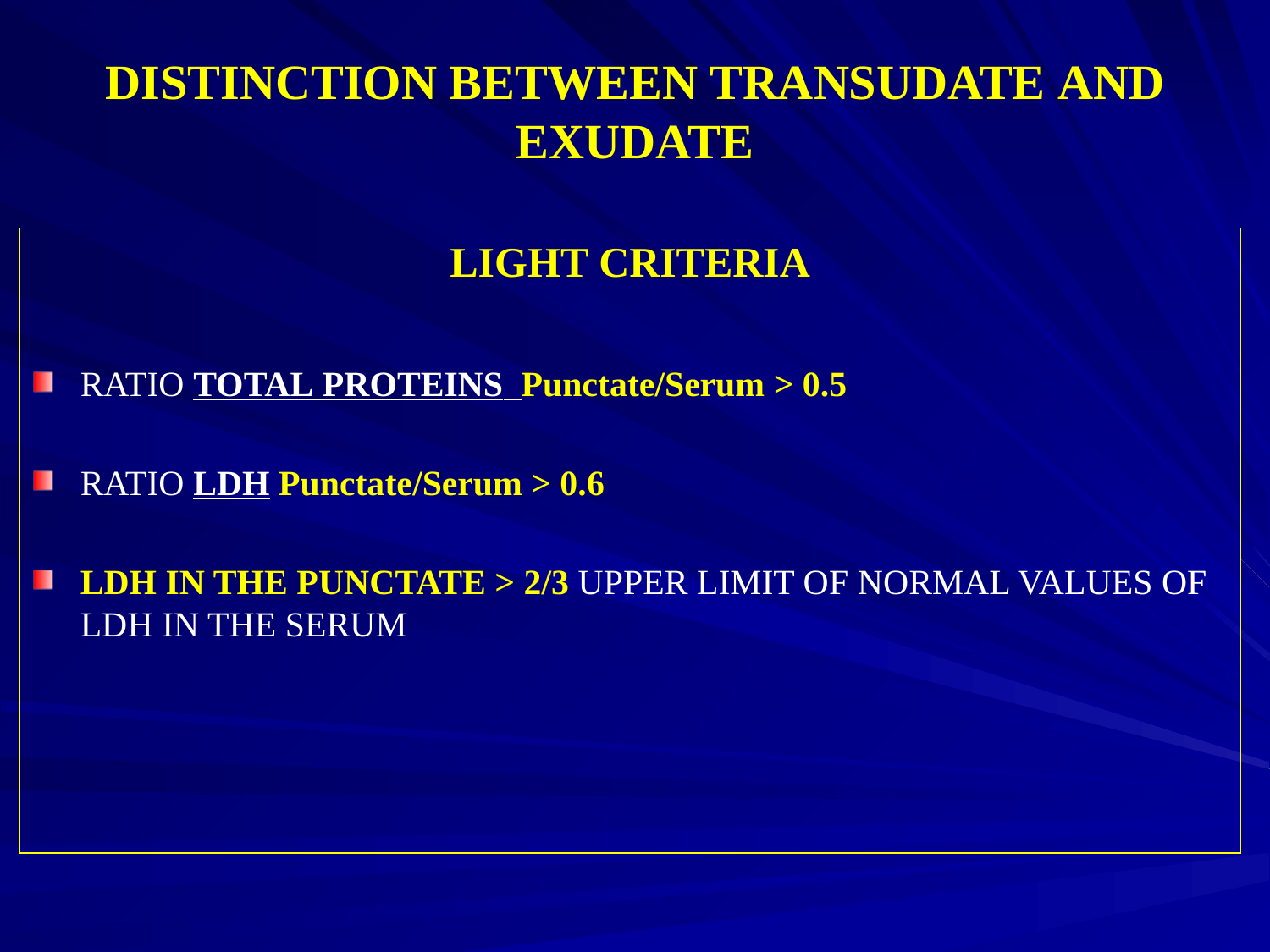

# DISTINCTION BETWEEN TRANSUDATE AND EXUDATE
LIGHT CRITERIA

RATIO TOTAL PROTEINS  Punctate/Serum > 0.5

RATIO LDH Punctate/Serum > 0.6

LDH IN THE PUNCTATE > 2/3 UPPER LIMIT OF NORMAL VALUES OF LDH IN THE SERUM